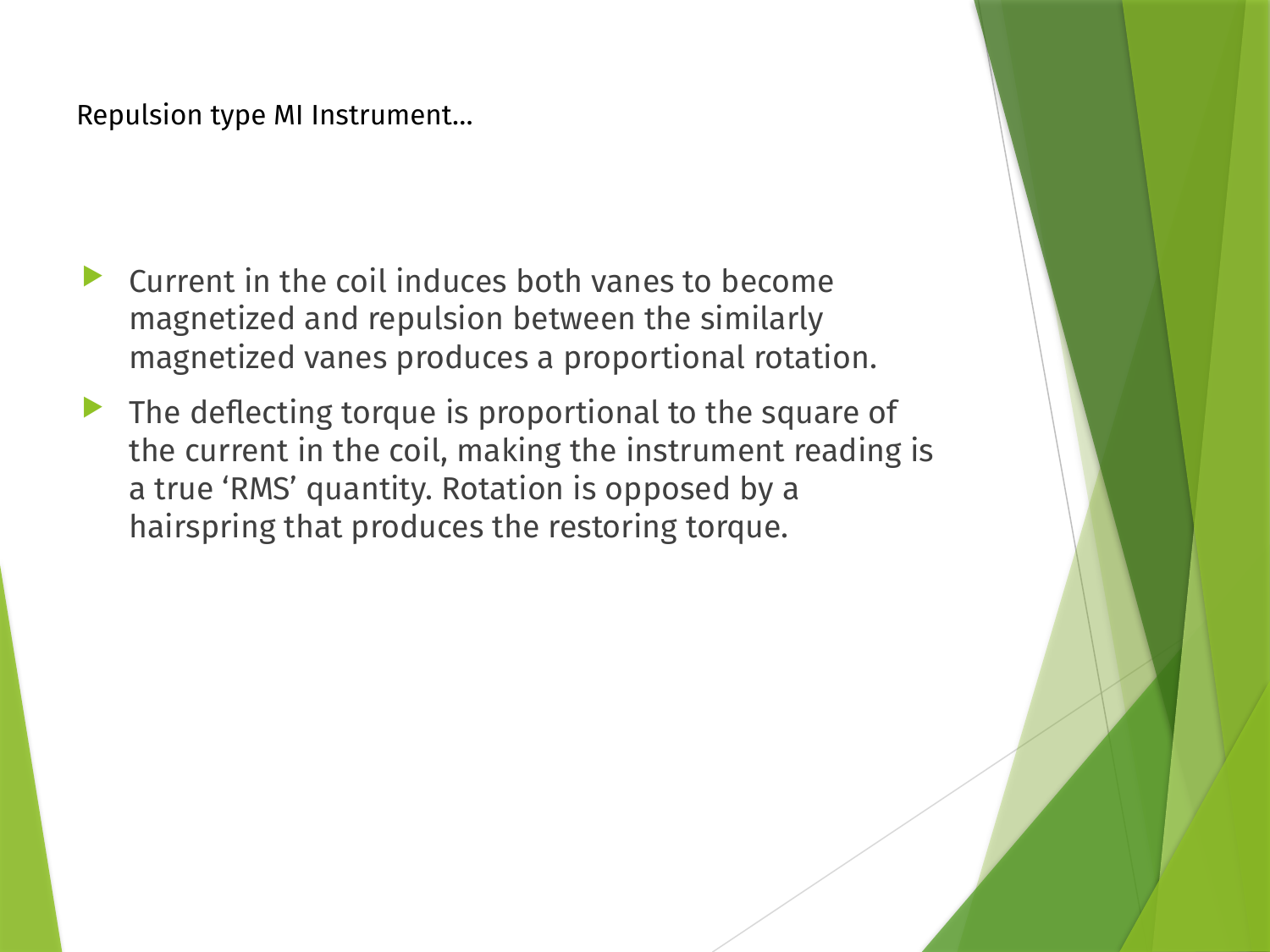

# Repulsion type MI Instrument…
Current in the coil induces both vanes to become magnetized and repulsion between the similarly magnetized vanes produces a proportional rotation.
The deflecting torque is proportional to the square of the current in the coil, making the instrument reading is a true ‘RMS’ quantity. Rotation is opposed by a hairspring that produces the restoring torque.